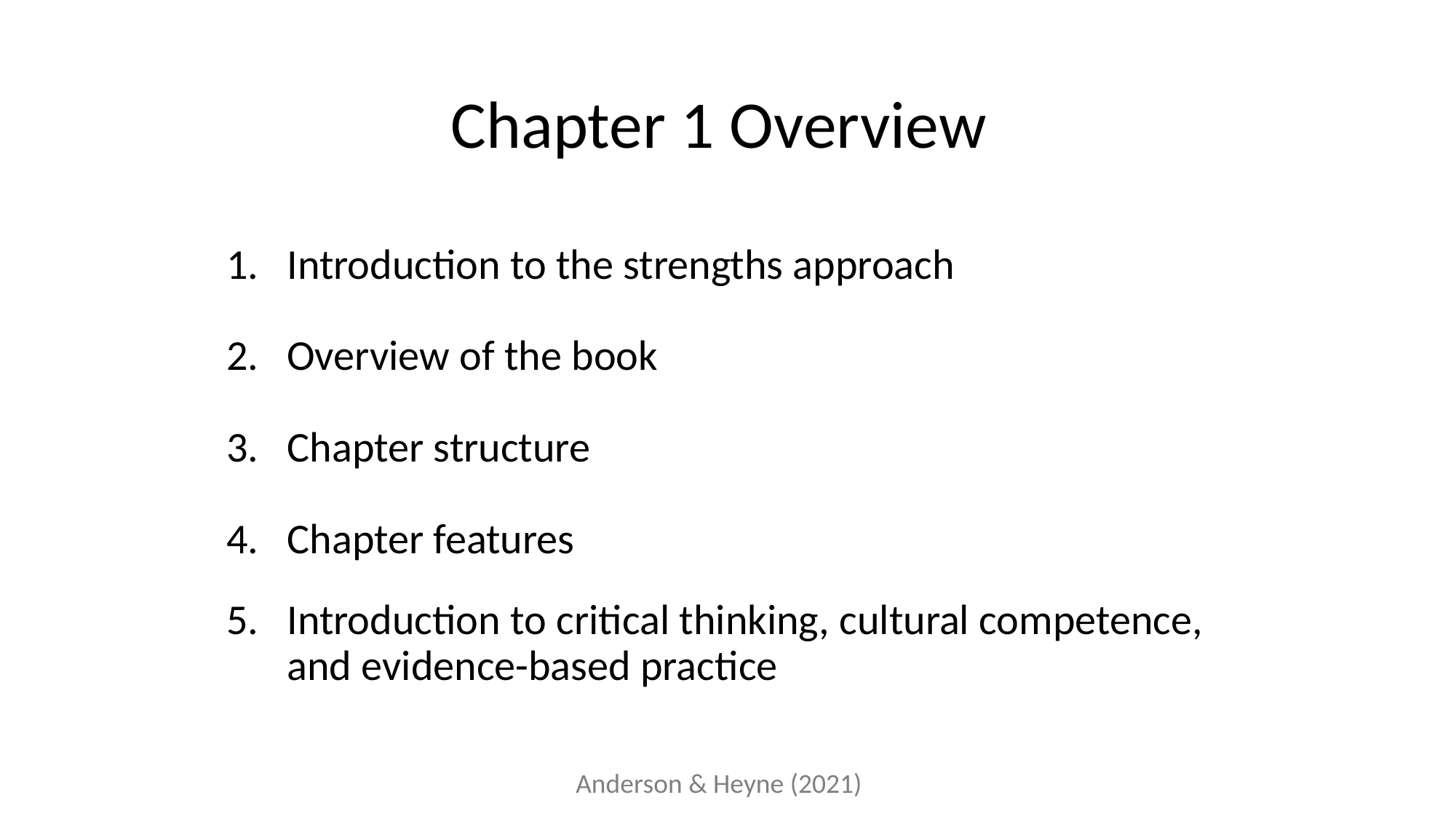

# Chapter 1 Overview
Introduction to the strengths approach
Overview of the book
Chapter structure
Chapter features

Introduction to critical thinking, cultural competence, and evidence-based practice
Anderson & Heyne (2021)